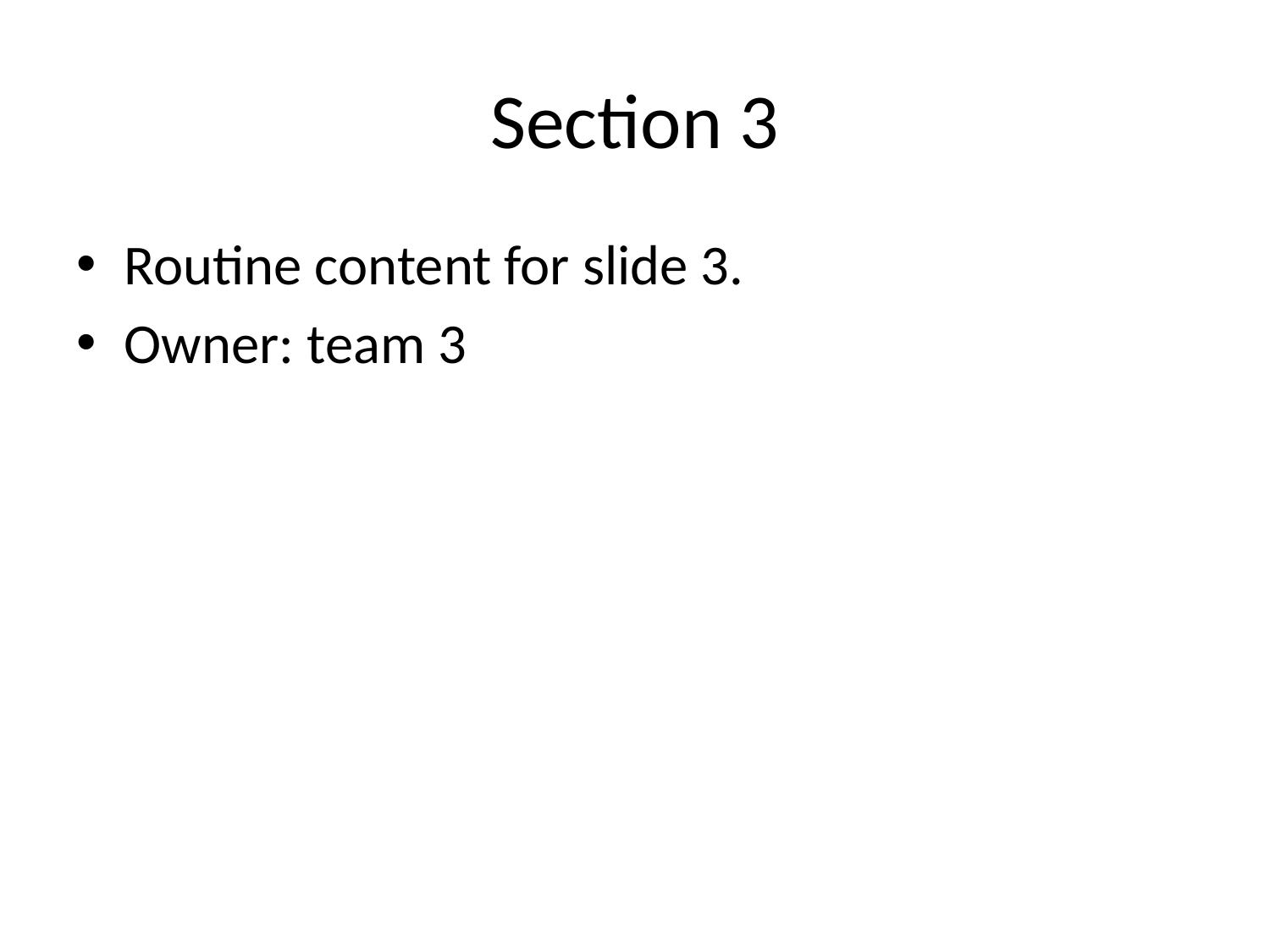

# Section 3
Routine content for slide 3.
Owner: team 3